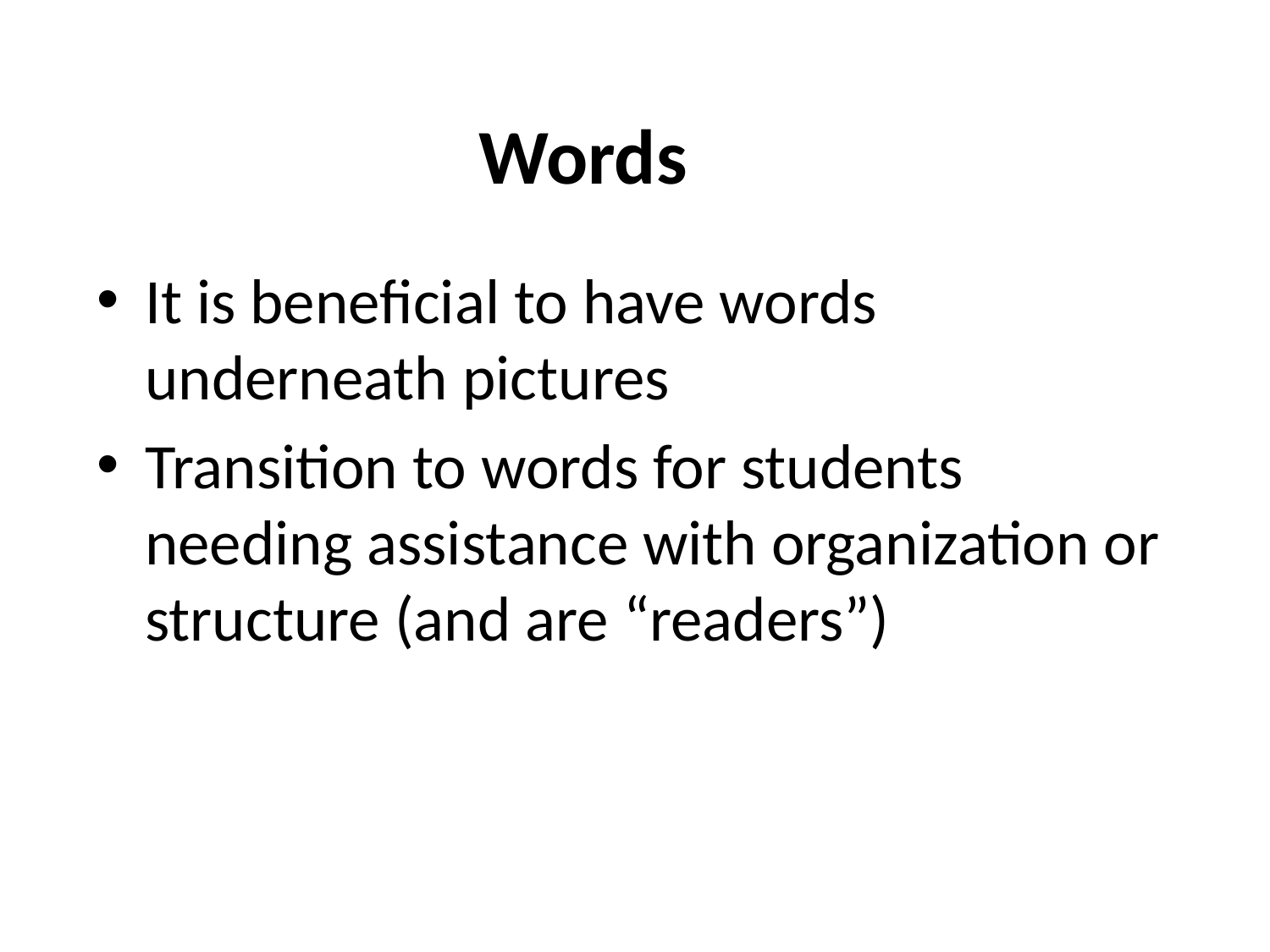

# Words
It is beneficial to have words underneath pictures
Transition to words for students needing assistance with organization or structure (and are “readers”)